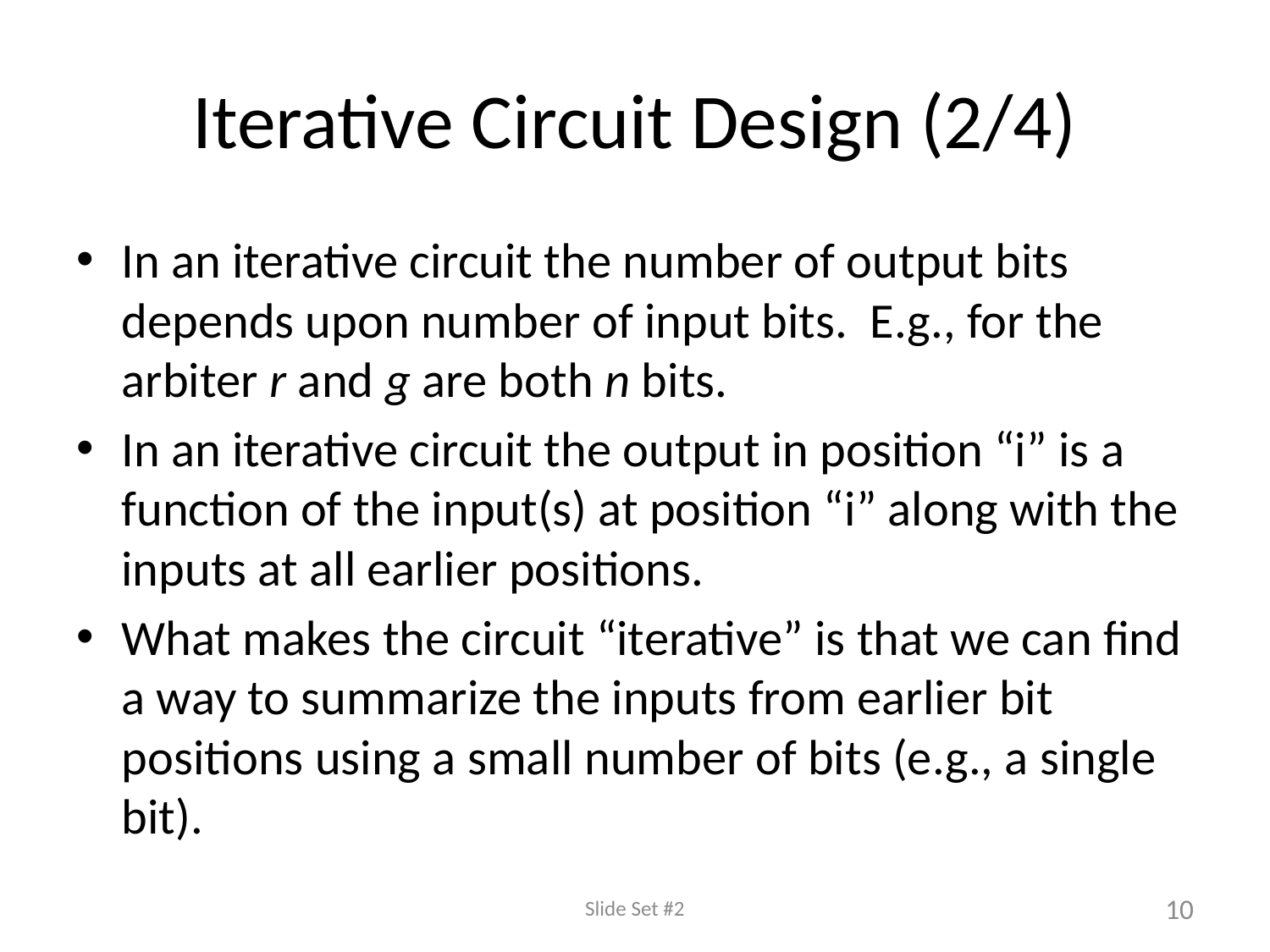

# Iterative Circuit Design (2/4)
In an iterative circuit the number of output bits depends upon number of input bits.  E.g., for the arbiter r and g are both n bits.
In an iterative circuit the output in position “i” is a function of the input(s) at position “i” along with the inputs at all earlier positions.
What makes the circuit “iterative” is that we can find a way to summarize the inputs from earlier bit positions using a small number of bits (e.g., a single bit).

Slide Set #2
10